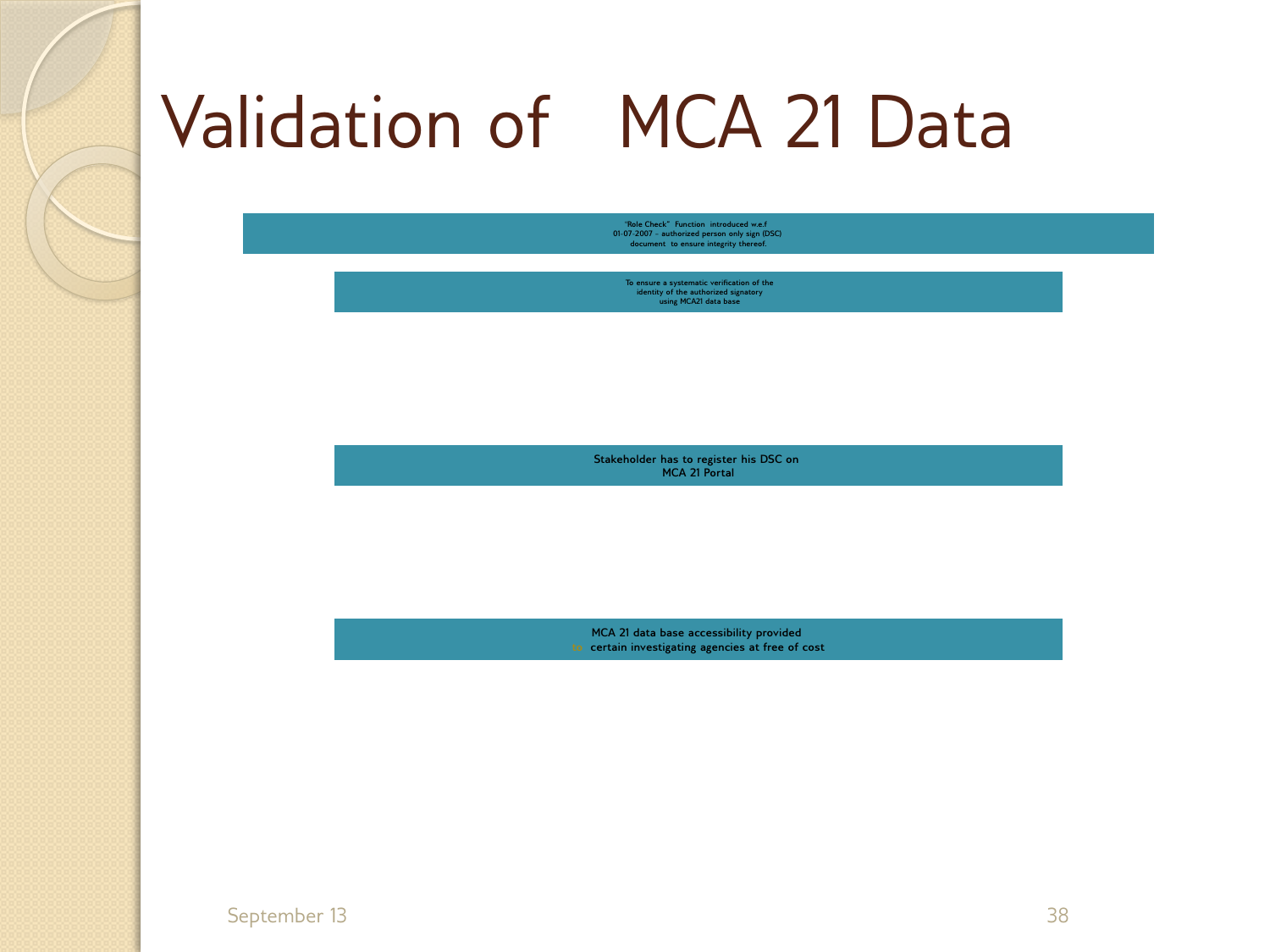

# Validation of   MCA 21 Data
“Role Check”  Function  introduced w.e.f
01-07-2007 – authorized person only sign (DSC)
document  to ensure integrity thereof.
 To ensure a systematic verification of the
 identity of the authorized signatory
 using MCA21 data base
Stakeholder has to register his DSC on
MCA 21 Portal
MCA 21 data base accessibility provided
to  certain investigating agencies at free of cost
September 13
38